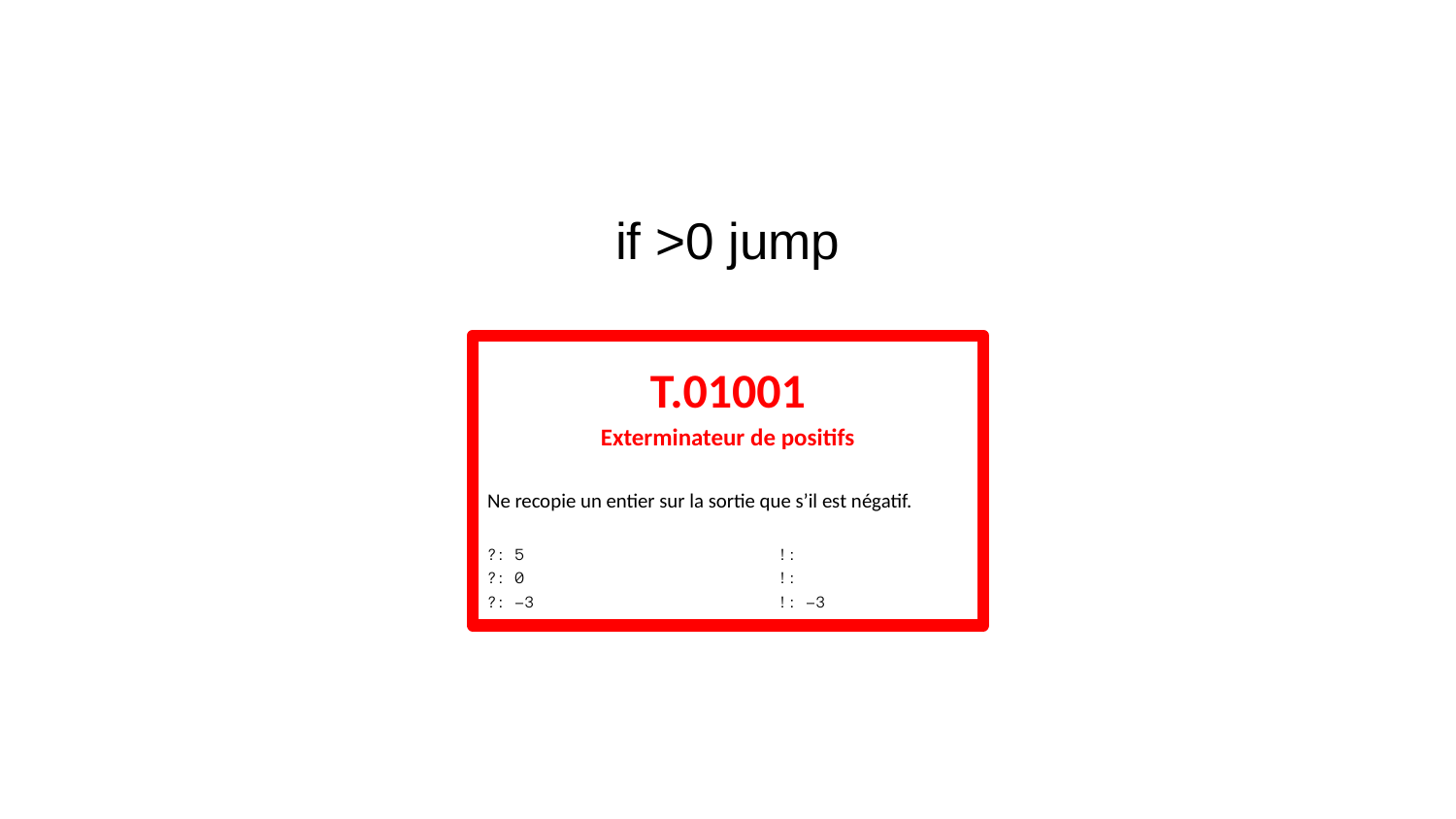

# if >0 jump
T.01001
Exterminateur de positifs
Ne recopie un entier sur la sortie que s’il est négatif.

?: 5		!:
?: 0		!:
?: -3		!: -3